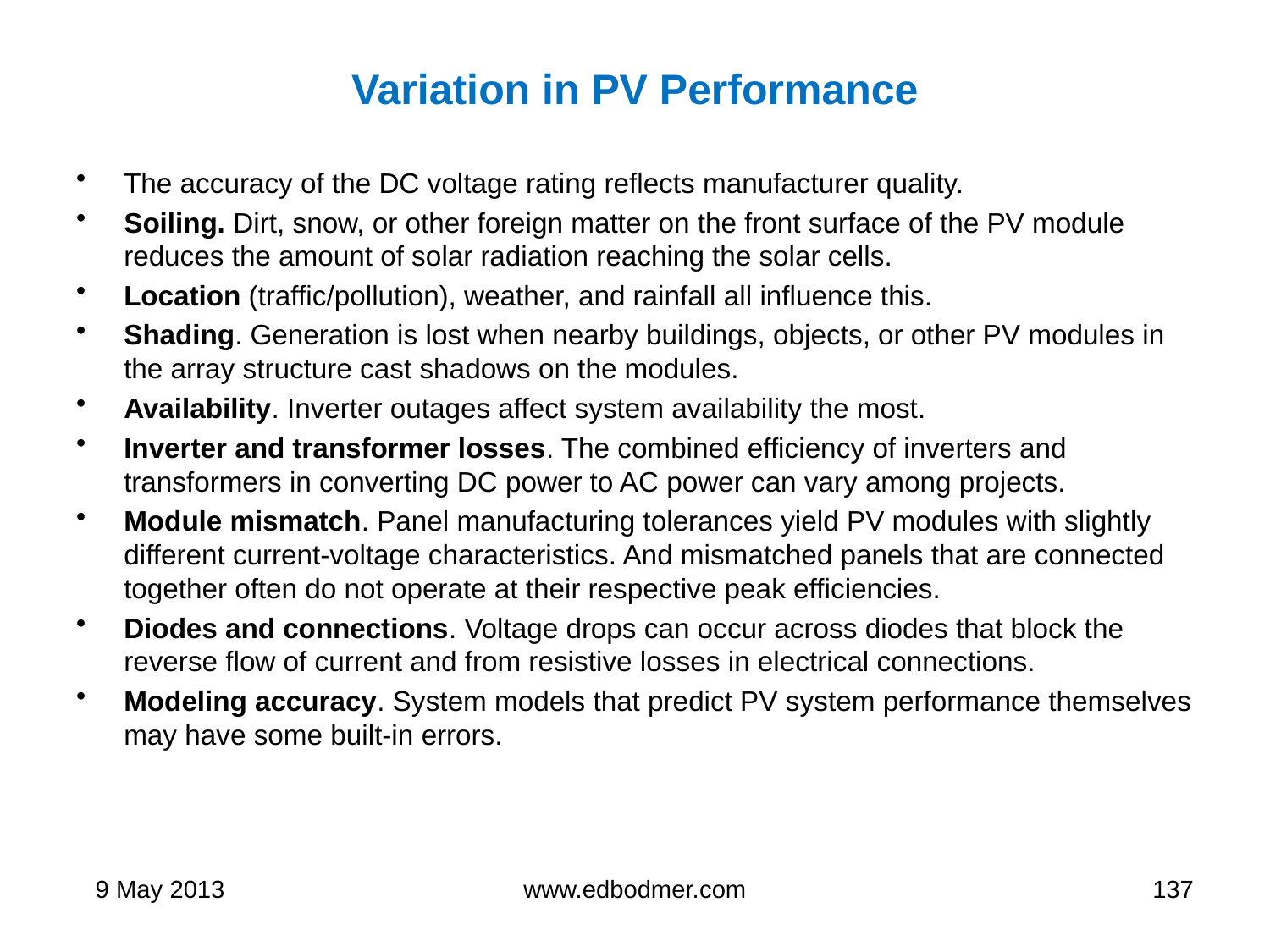

# Variation in PV Performance
The accuracy of the DC voltage rating reflects manufacturer quality.
Soiling. Dirt, snow, or other foreign matter on the front surface of the PV module reduces the amount of solar radiation reaching the solar cells.
Location (traffic/pollution), weather, and rainfall all influence this.
Shading. Generation is lost when nearby buildings, objects, or other PV modules in the array structure cast shadows on the modules.
Availability. Inverter outages affect system availability the most.
Inverter and transformer losses. The combined efficiency of inverters and transformers in converting DC power to AC power can vary among projects.
Module mismatch. Panel manufacturing tolerances yield PV modules with slightly different current-voltage characteristics. And mismatched panels that are connected together often do not operate at their respective peak efficiencies.
Diodes and connections. Voltage drops can occur across diodes that block the reverse flow of current and from resistive losses in electrical connections.
Modeling accuracy. System models that predict PV system performance themselves may have some built-in errors.

9 May 2013
www.edbodmer.com
137